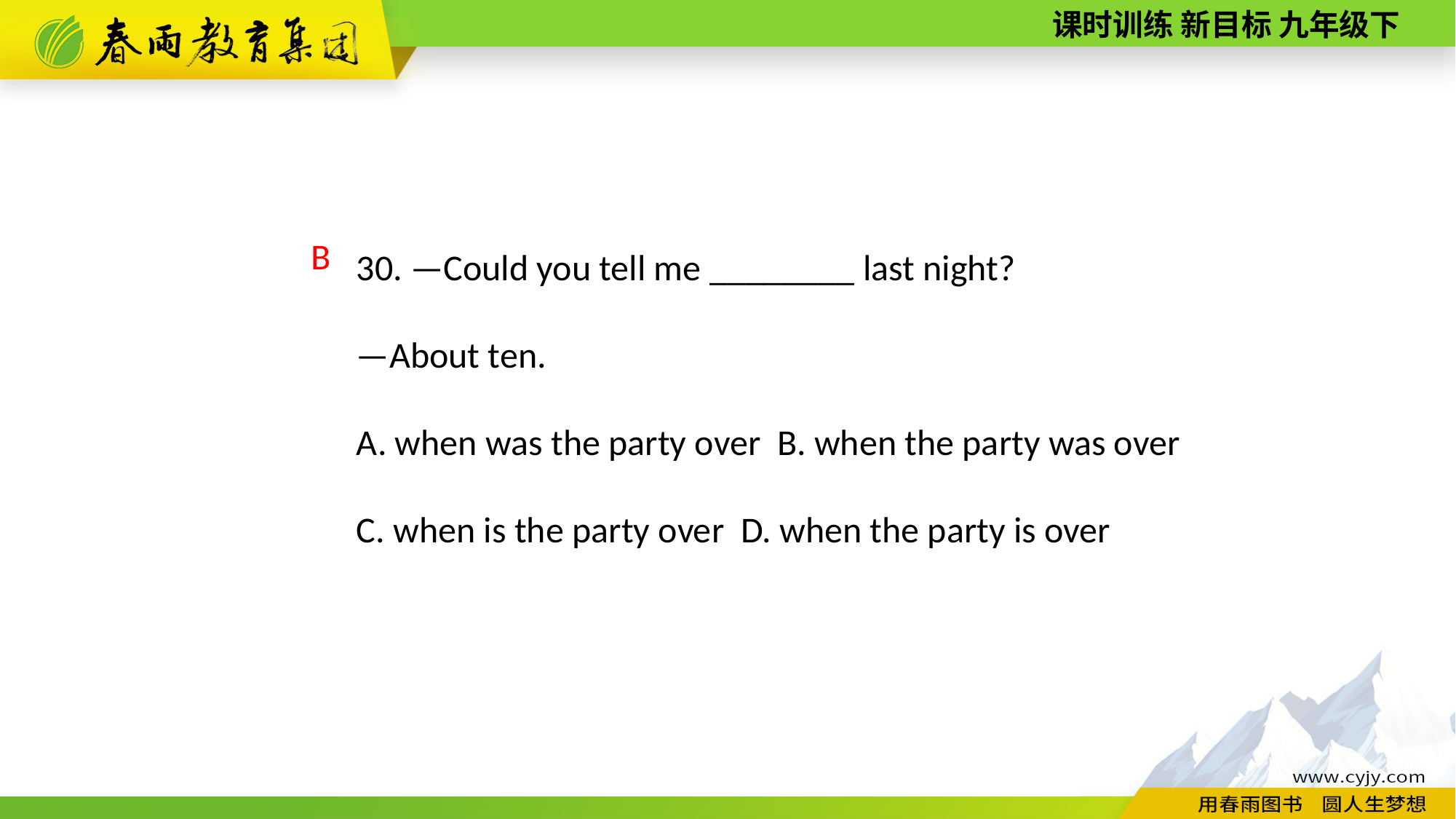

30. —Could you tell me ________ last night?
—About ten.
A. when was the party over  B. when the party was over
C. when is the party over  D. when the party is over
B